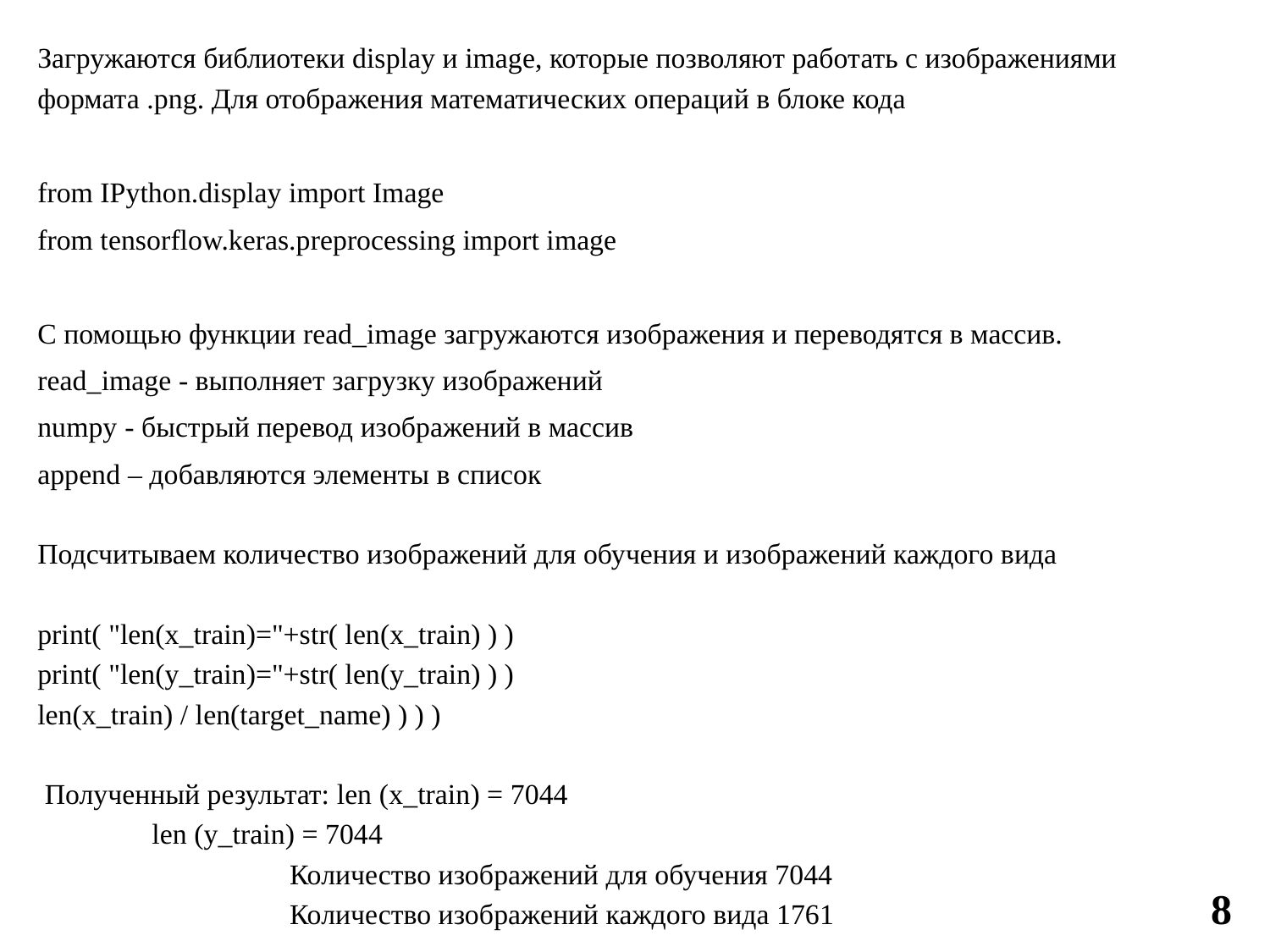

Загружаются библиотеки display и image, которые позволяют работать с изображениями формата .png. Для отображения математических операций в блоке кода

from IPython.display import Image
from tensorflow.keras.preprocessing import image

С помощью функции read_image загружаются изображения и переводятся в массив.
read_image - выполняет загрузку изображений
numpy - быстрый перевод изображений в массив
append – добавляются элементы в список

Подсчитываем количество изображений для обучения и изображений каждого вида

print( "len(x_train)="+str( len(x_train) ) )
print( "len(y_train)="+str( len(y_train) ) )
len(x_train) / len(target_name) ) ) )

 Полученный результат: len (x_train) = 7044
 		      len (y_train) = 7044
                                   Количество изображений для обучения 7044
                                   Количество изображений каждого вида 1761

8